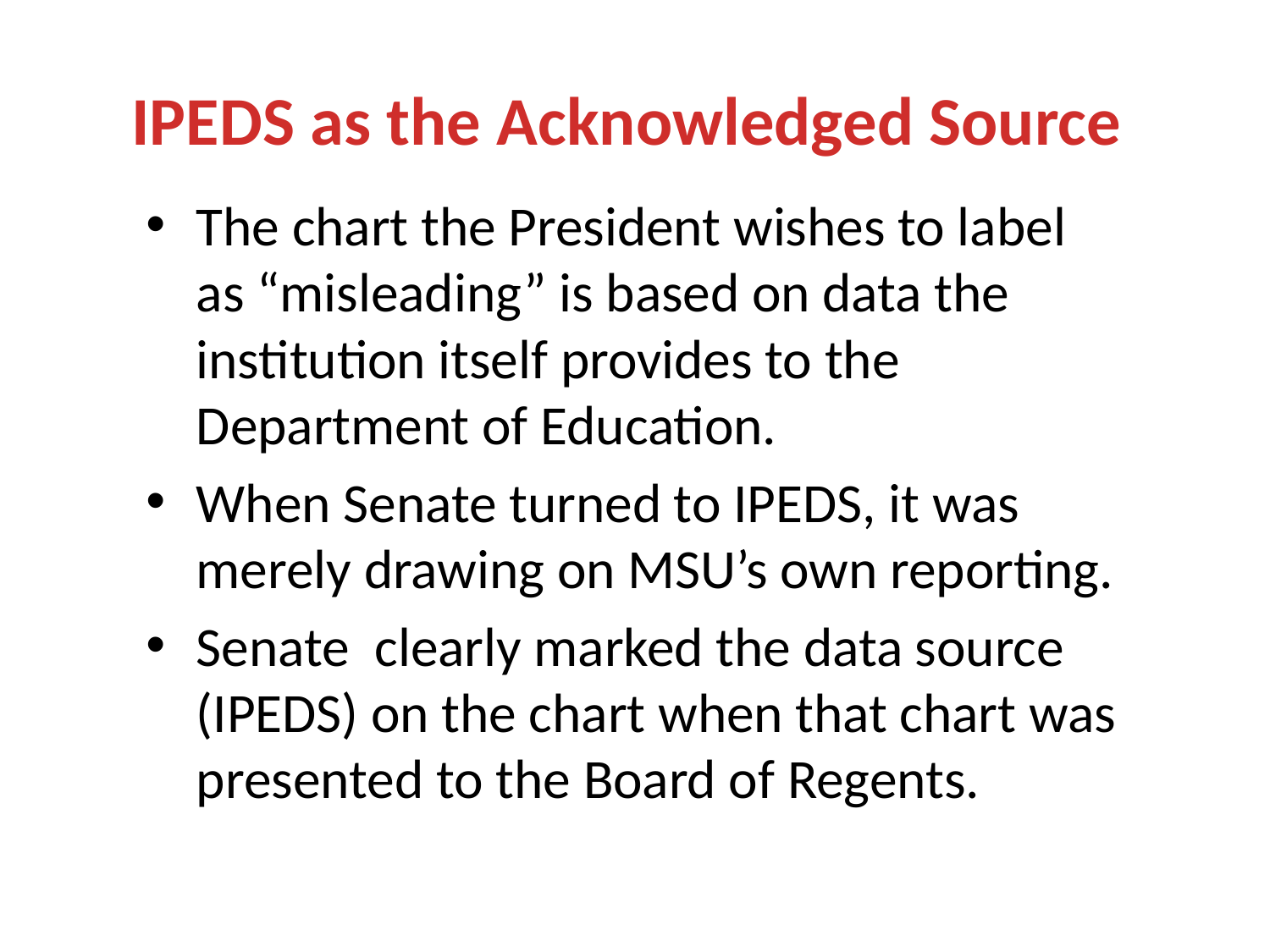

# IPEDS as the Acknowledged Source
The chart the President wishes to label as “misleading” is based on data the institution itself provides to the Department of Education.
When Senate turned to IPEDS, it was merely drawing on MSU’s own reporting.
Senate  clearly marked the data source (IPEDS) on the chart when that chart was presented to the Board of Regents.